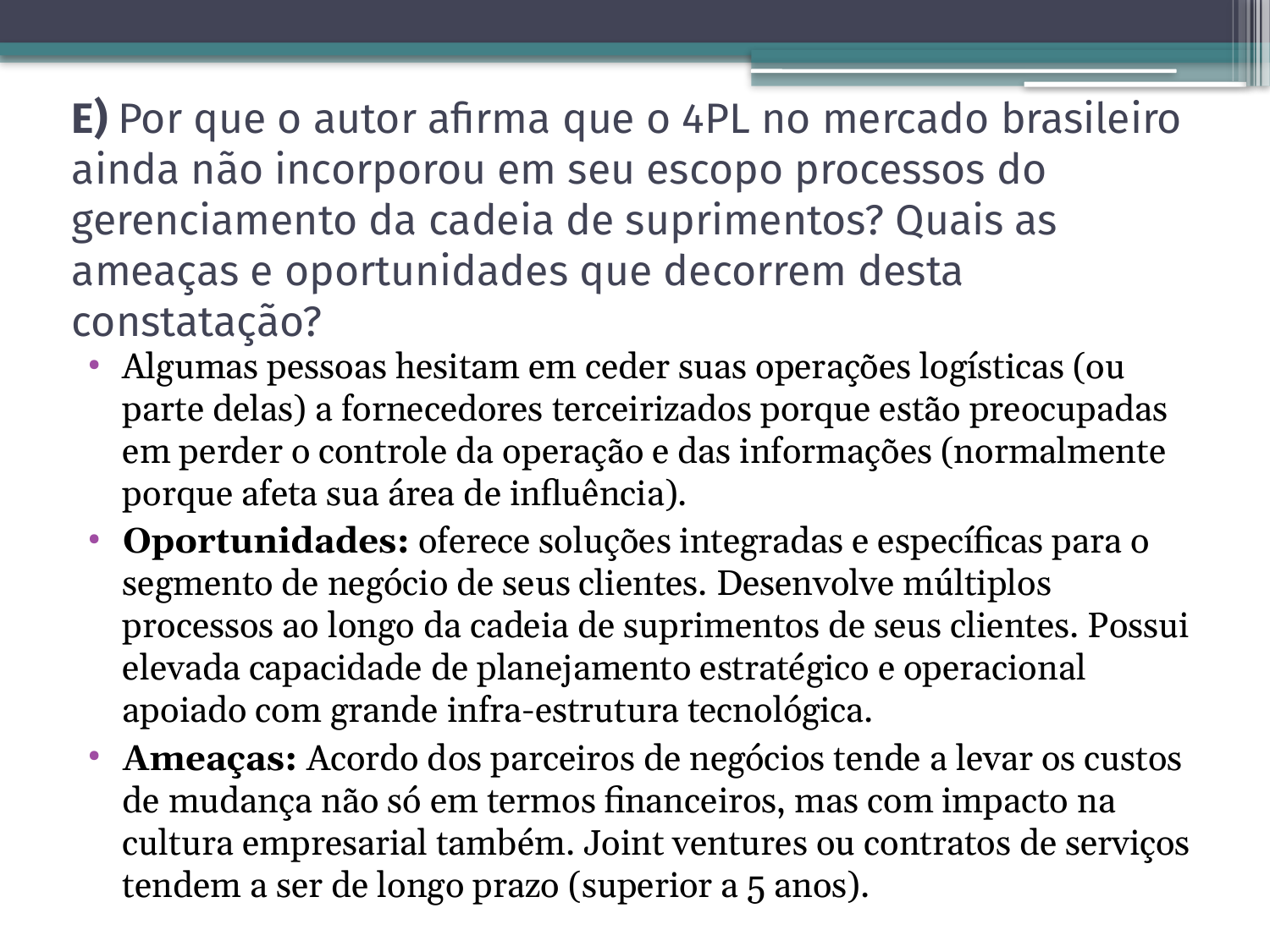

# E) Por que o autor afirma que o 4PL no mercado brasileiro ainda não incorporou em seu escopo processos do gerenciamento da cadeia de suprimentos? Quais as ameaças e oportunidades que decorrem desta constatação?
Algumas pessoas hesitam em ceder suas operações logísticas (ou parte delas) a fornecedores terceirizados porque estão preocupadas em perder o controle da operação e das informações (normalmente porque afeta sua área de influência).
Oportunidades: oferece soluções integradas e específicas para o segmento de negócio de seus clientes. Desenvolve múltiplos processos ao longo da cadeia de suprimentos de seus clientes. Possui elevada capacidade de planejamento estratégico e operacional apoiado com grande infra-estrutura tecnológica.
Ameaças: Acordo dos parceiros de negócios tende a levar os custos de mudança não só em termos financeiros, mas com impacto na cultura empresarial também. Joint ventures ou contratos de serviços tendem a ser de longo prazo (superior a 5 anos).